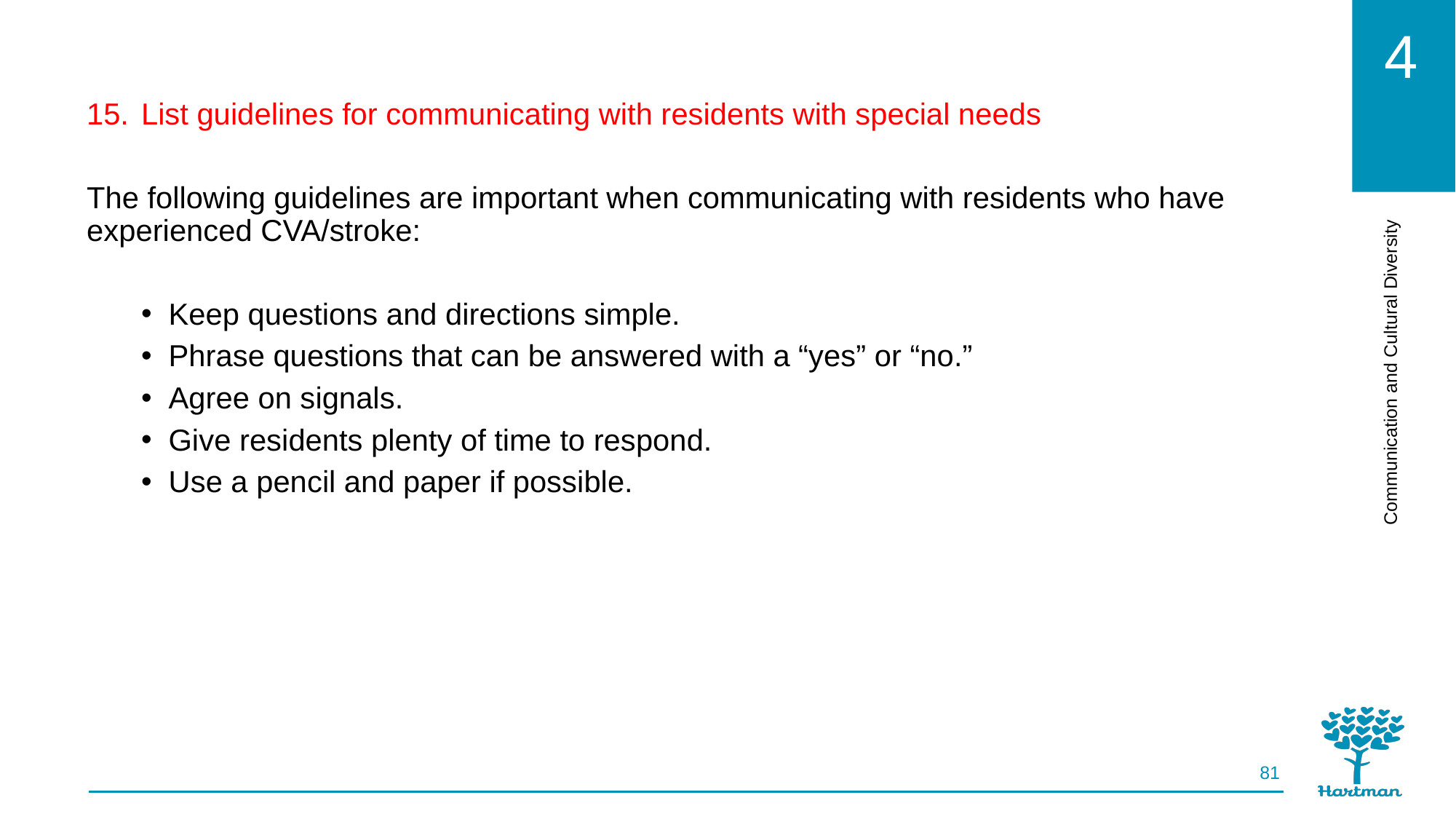

List guidelines for communicating with residents with special needs

The following guidelines are important when communicating with residents who have experienced CVA/stroke:

Keep questions and directions simple.
Phrase questions that can be answered with a “yes” or “no.”
Agree on signals.
Give residents plenty of time to respond.
Use a pencil and paper if possible.

81